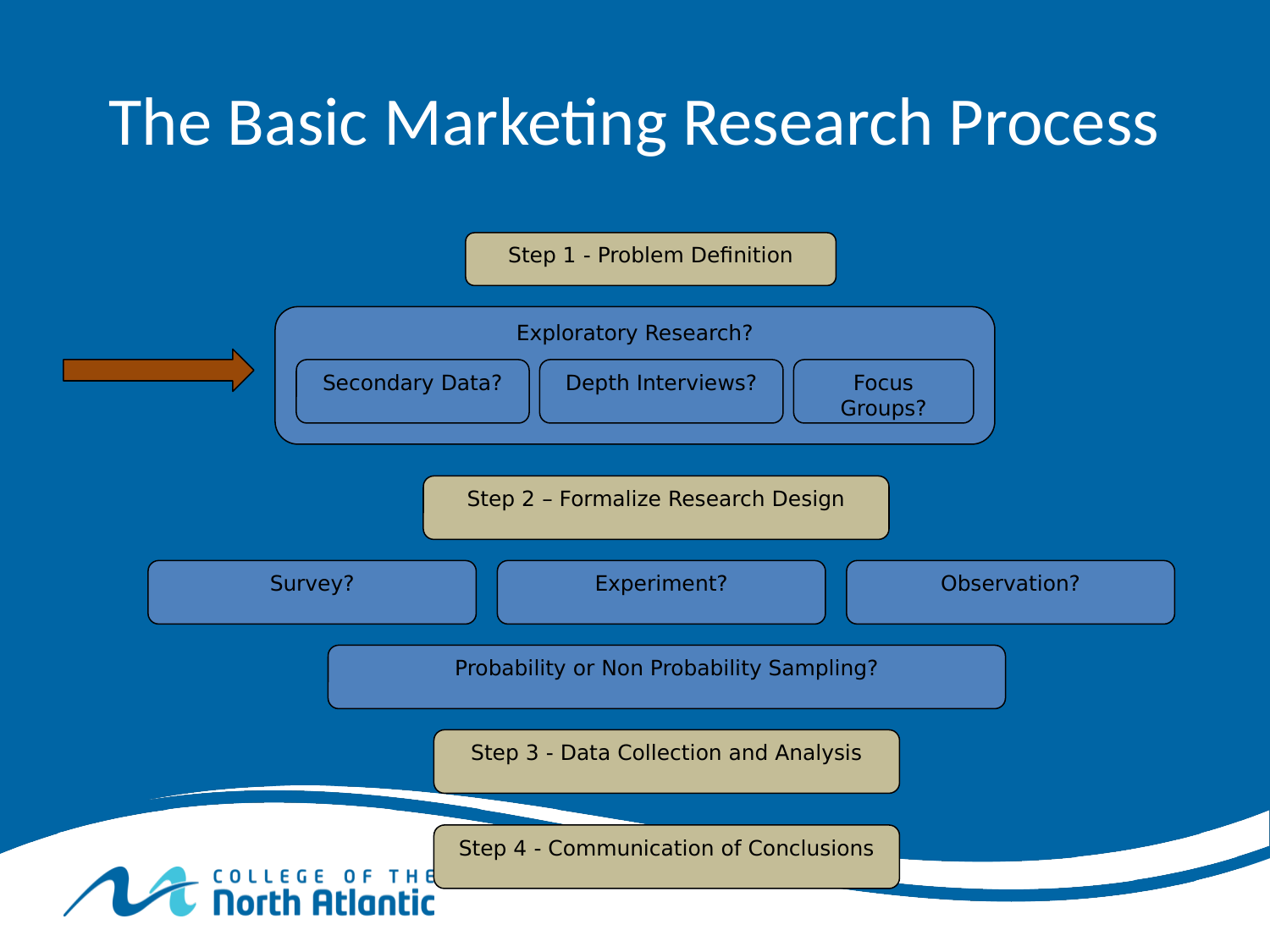

# The Basic Marketing Research Process
Step 1 - Problem Definition
Exploratory Research?

Secondary Data?
Depth Interviews?
Focus Groups?
Step 2 – Formalize Research Design
Survey?
Experiment?
Observation?
Probability or Non Probability Sampling?
Step 3 - Data Collection and Analysis
Step 4 - Communication of Conclusions